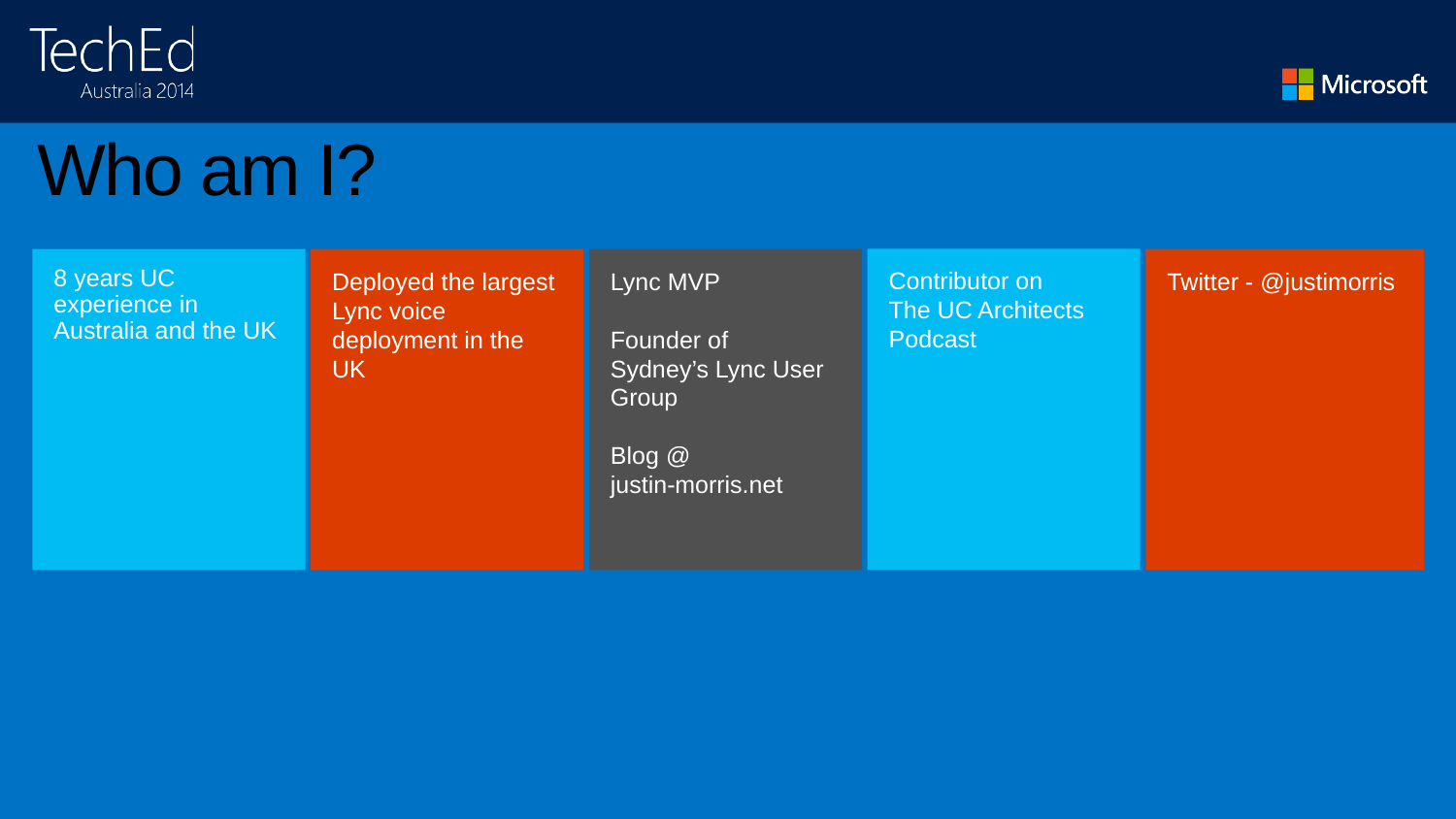

# Who am I?
Contributor on
The UC Architects Podcast
8 years UC experience in Australia and the UK
Deployed the largest Lync voice deployment in the UK
Lync MVP

Founder of
Sydney’s Lync User Group

Blog @
justin-morris.net
Twitter - @justimorris